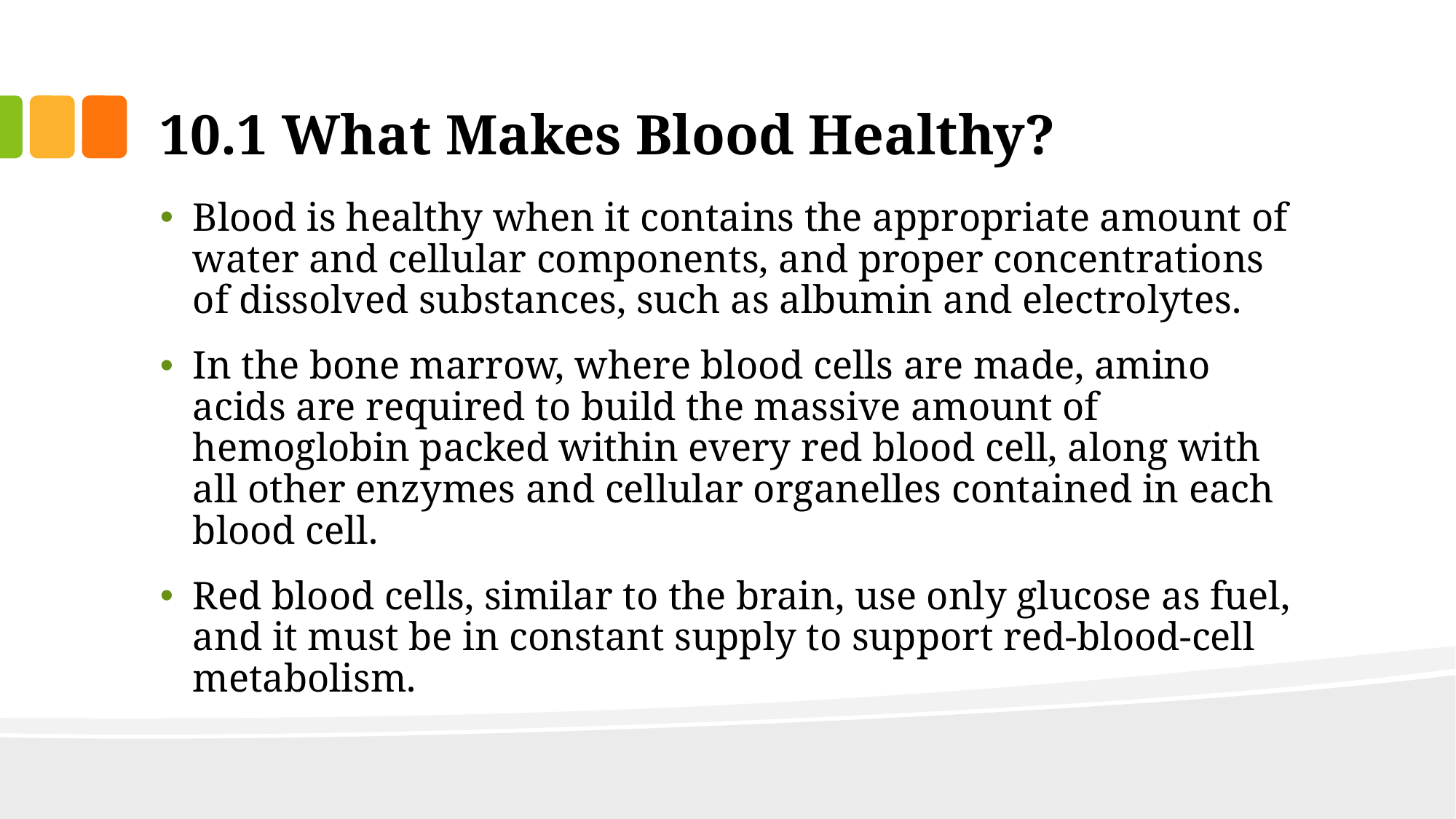

# 10.1 What Makes Blood Healthy?
Blood is healthy when it contains the appropriate amount of water and cellular components, and proper concentrations of dissolved substances, such as albumin and electrolytes.
In the bone marrow, where blood cells are made, amino acids are required to build the massive amount of hemoglobin packed within every red blood cell, along with all other enzymes and cellular organelles contained in each blood cell.
Red blood cells, similar to the brain, use only glucose as fuel, and it must be in constant supply to support red-blood-cell metabolism.